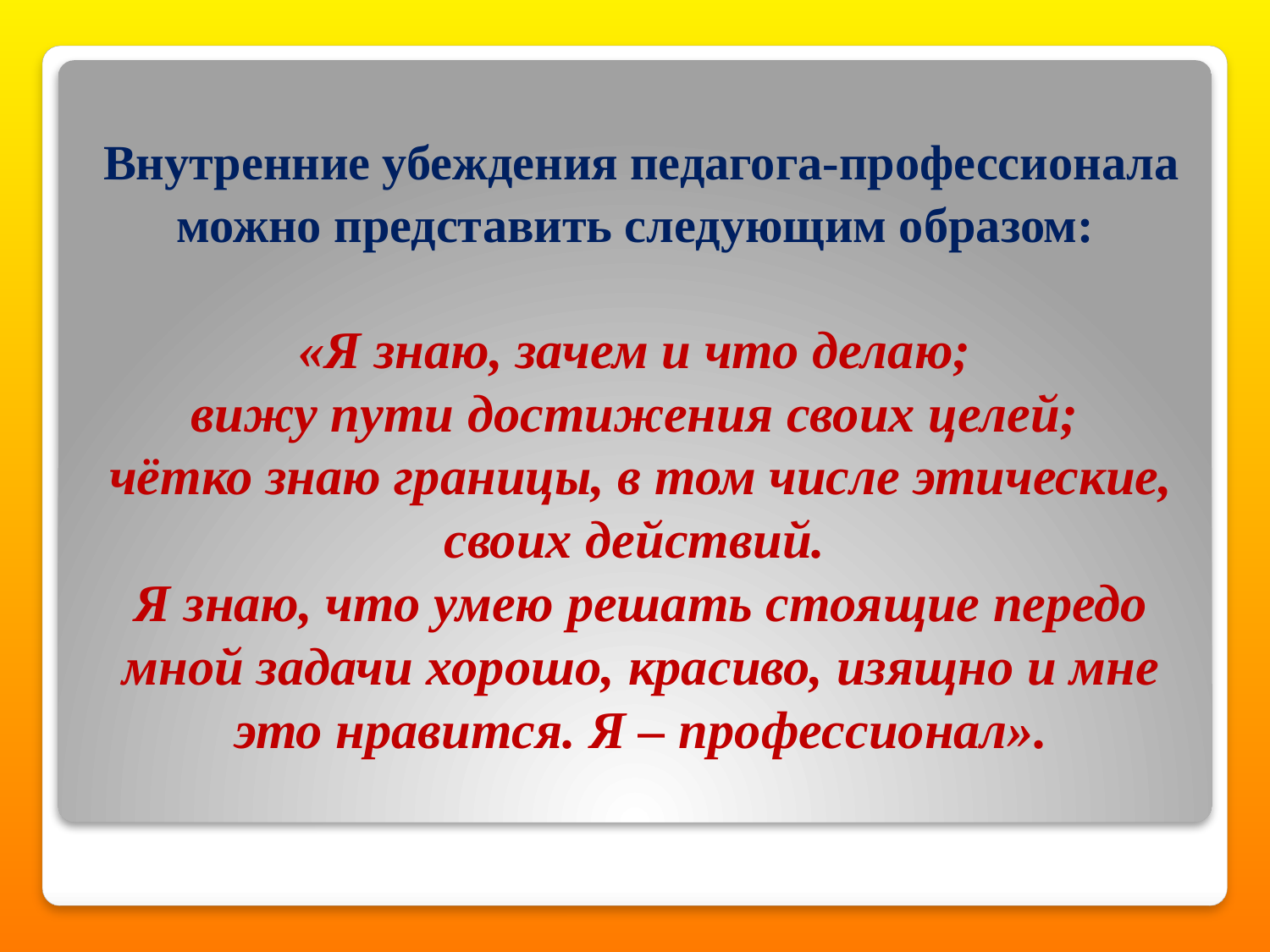

Внутренние убеждения педагога-профессионала можно представить следующим образом:

«Я знаю, зачем и что делаю;
вижу пути достижения своих целей;
чётко знаю границы, в том числе этические, своих действий.
Я знаю, что умею решать стоящие передо мной задачи хорошо, красиво, изящно и мне это нравится. Я – профессионал».